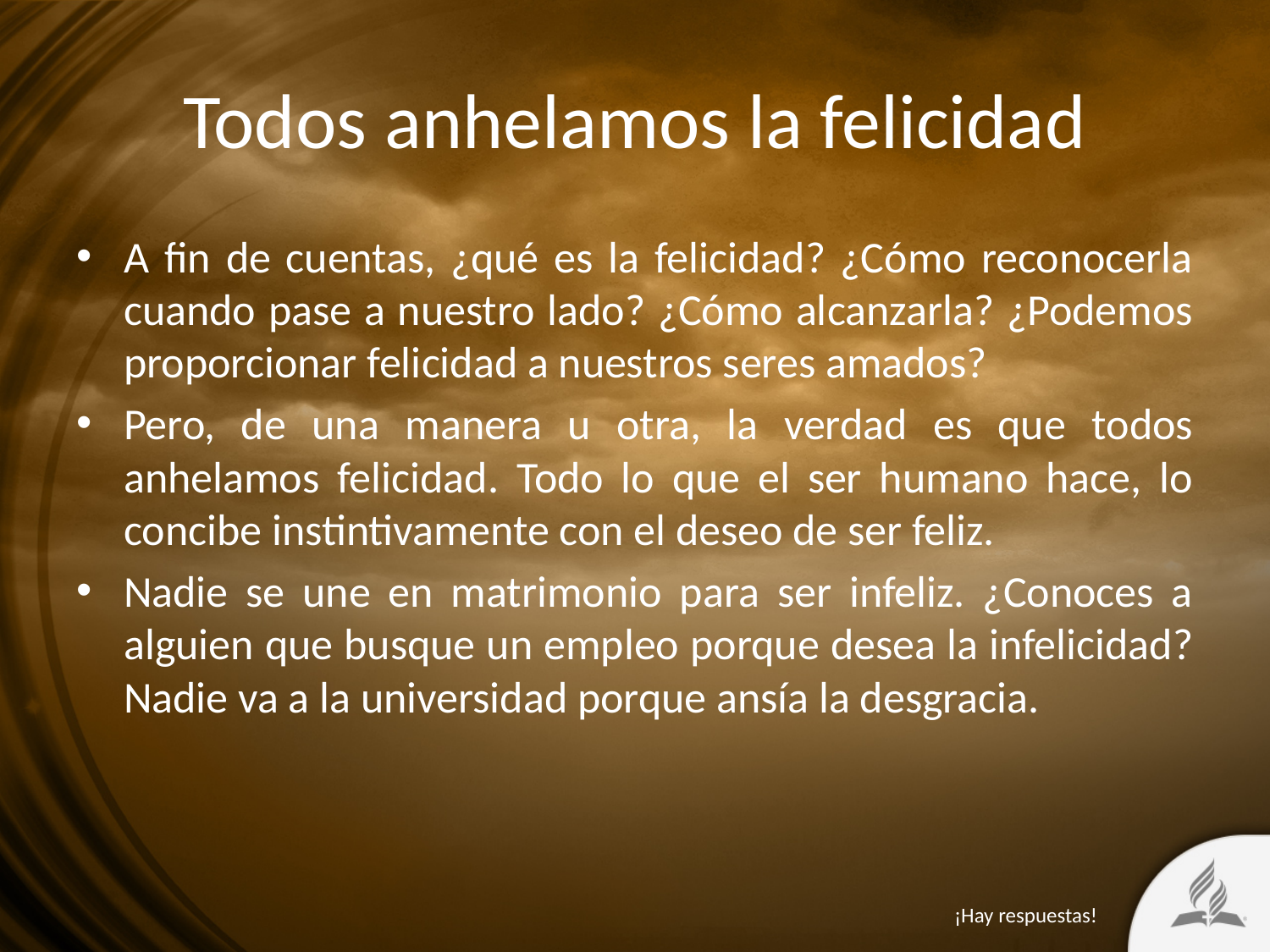

# Todos anhelamos la felicidad
A fin de cuentas, ¿qué es la felicidad? ¿Cómo reconocerla cuando pase a nuestro lado? ¿Cómo alcanzarla? ¿Podemos proporcionar felicidad a nuestros seres amados?
Pero, de una manera u otra, la verdad es que todos anhelamos felicidad. Todo lo que el ser humano hace, lo concibe instintivamente con el deseo de ser feliz.
Nadie se une en matrimonio para ser infeliz. ¿Conoces a alguien que busque un empleo porque desea la infelicidad? Nadie va a la universidad porque ansía la desgracia.
¡Hay respuestas!